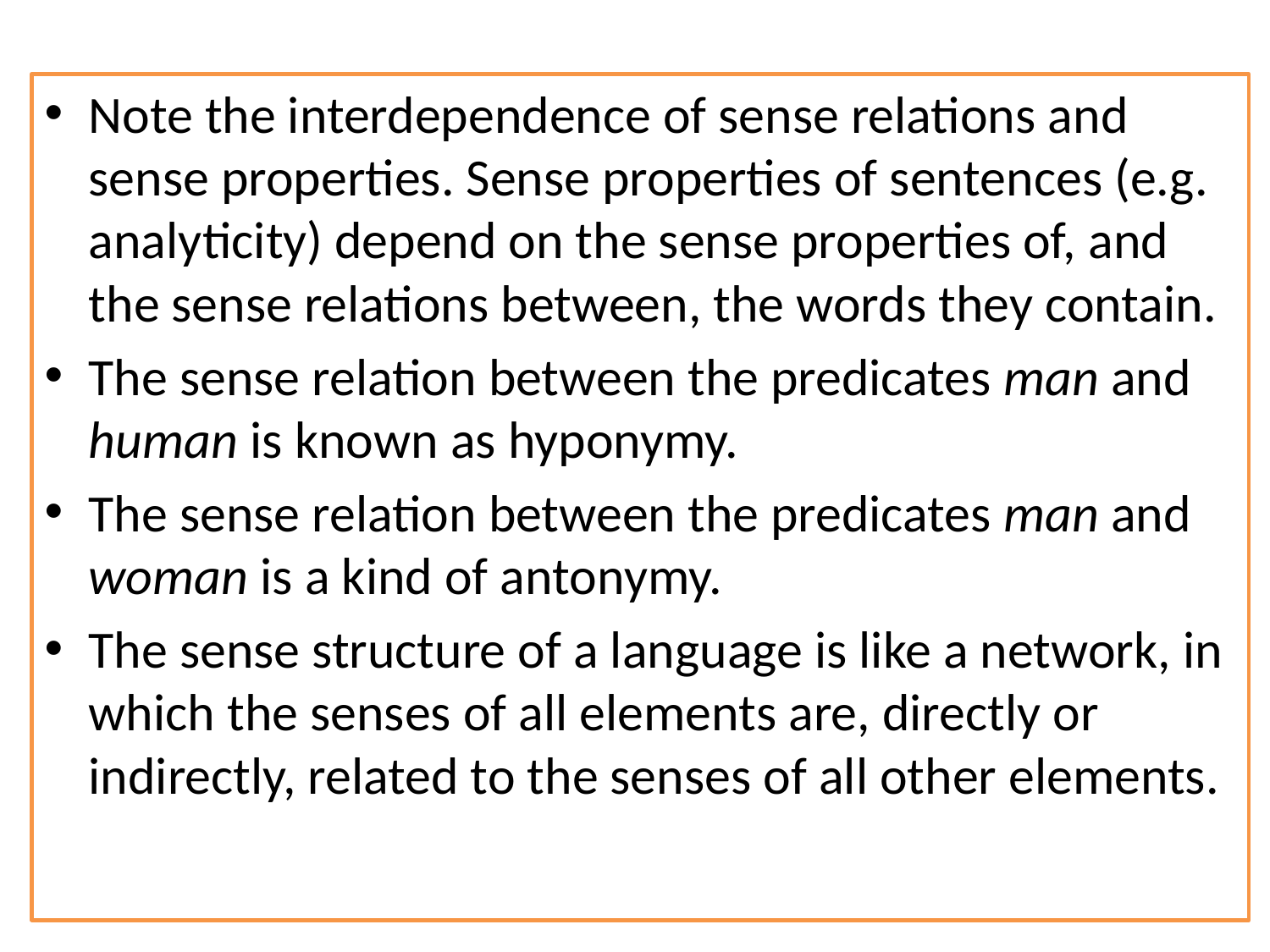

#
Note the interdependence of sense relations and sense properties. Sense properties of sentences (e.g. analyticity) depend on the sense properties of, and the sense relations between, the words they contain.
The sense relation between the predicates man and human is known as hyponymy.
The sense relation between the predicates man and woman is a kind of antonymy.
The sense structure of a language is like a network, in which the senses of all elements are, directly or indirectly, related to the senses of all other elements.